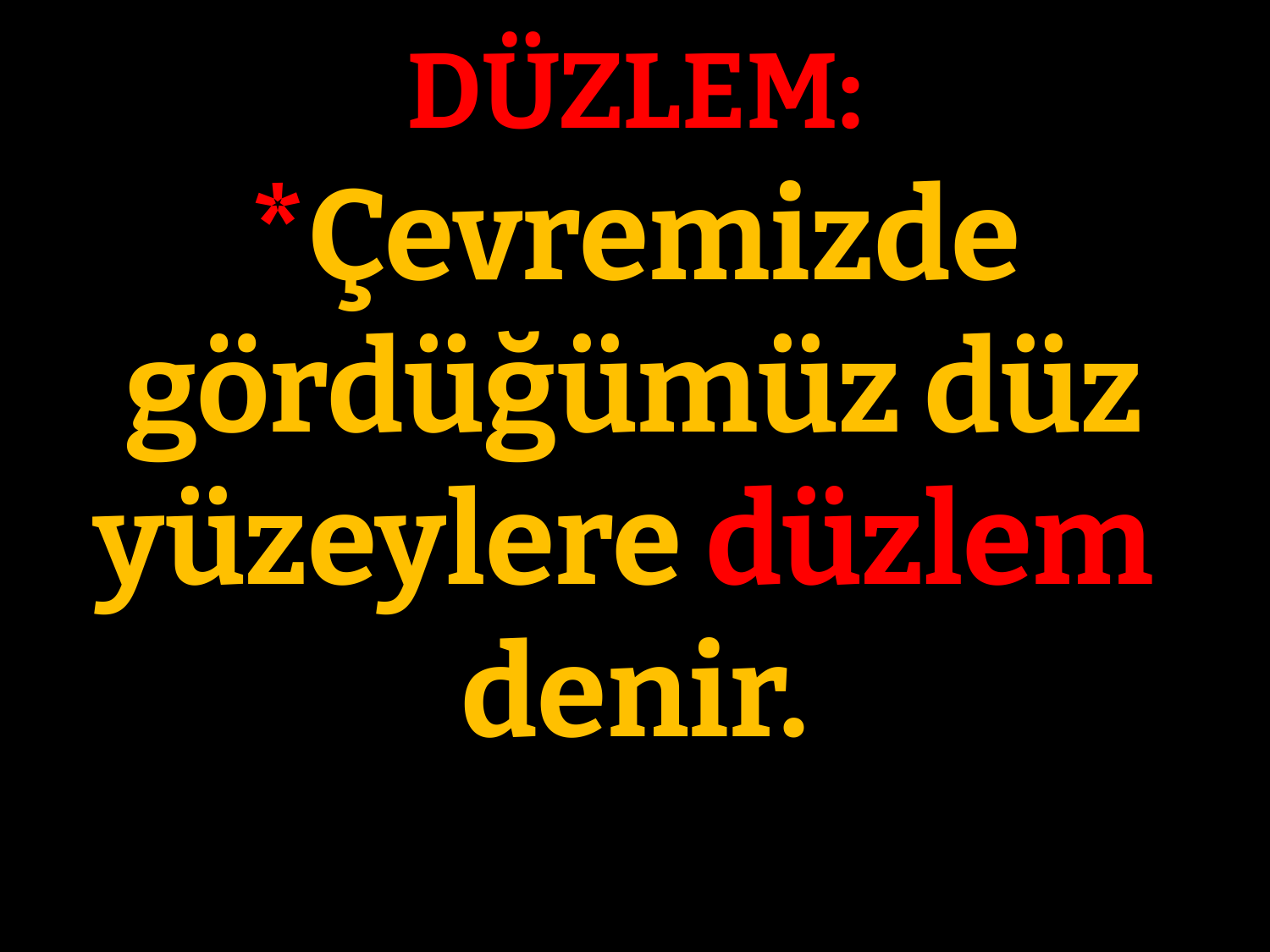

DÜZLEM:
*Çevremizde gördüğümüz düz yüzeylere düzlem
denir.
#